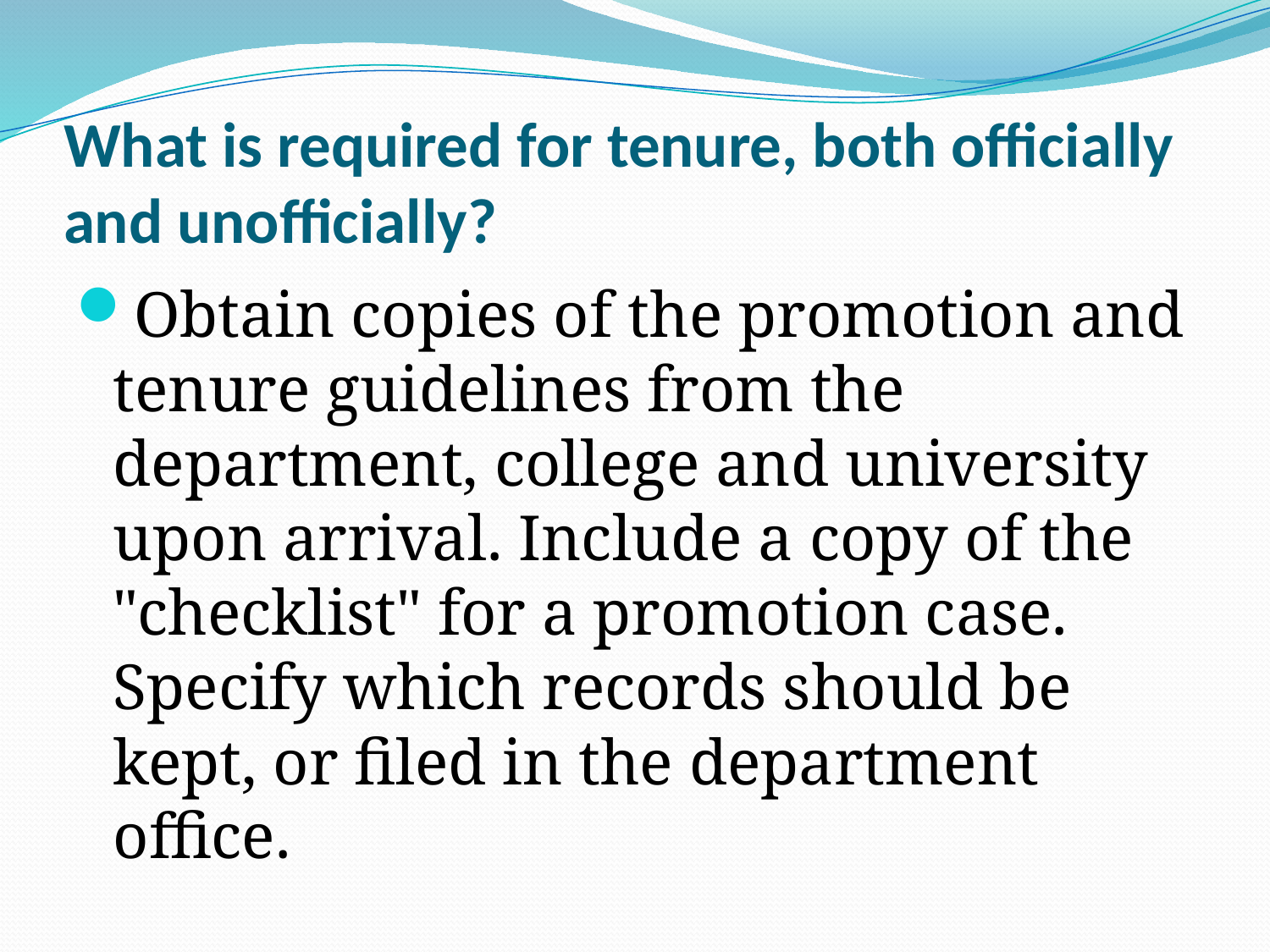

# What is required for tenure, both officially and unofficially?
Obtain copies of the promotion and tenure guidelines from the department, college and university upon arrival. Include a copy of the "checklist" for a promotion case. Specify which records should be kept, or filed in the department office.